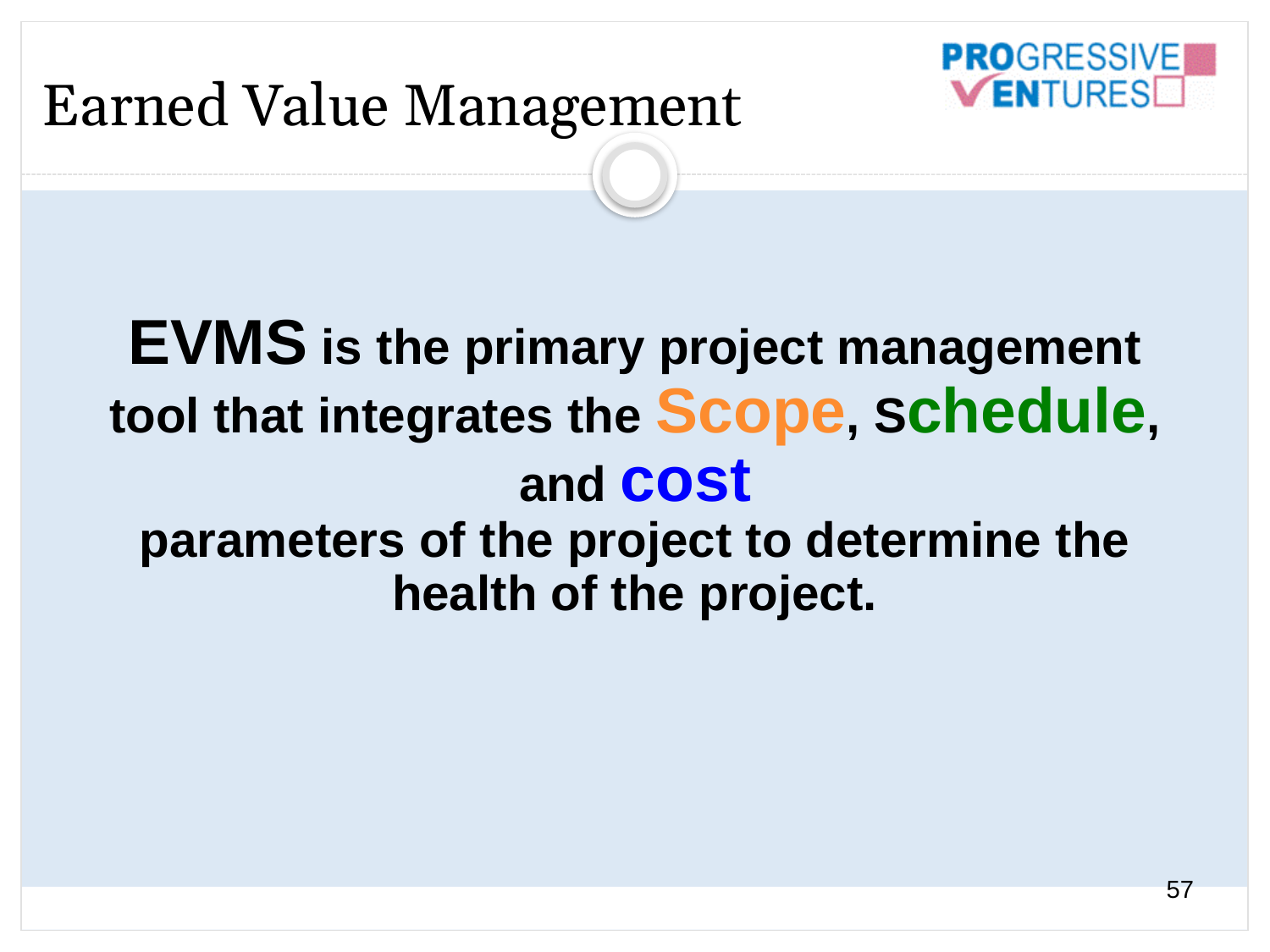

Earned Value Management
EVMS is the primary project management tool that integrates the Scope, Schedule, and cost
parameters of the project to determine the health of the project.

57